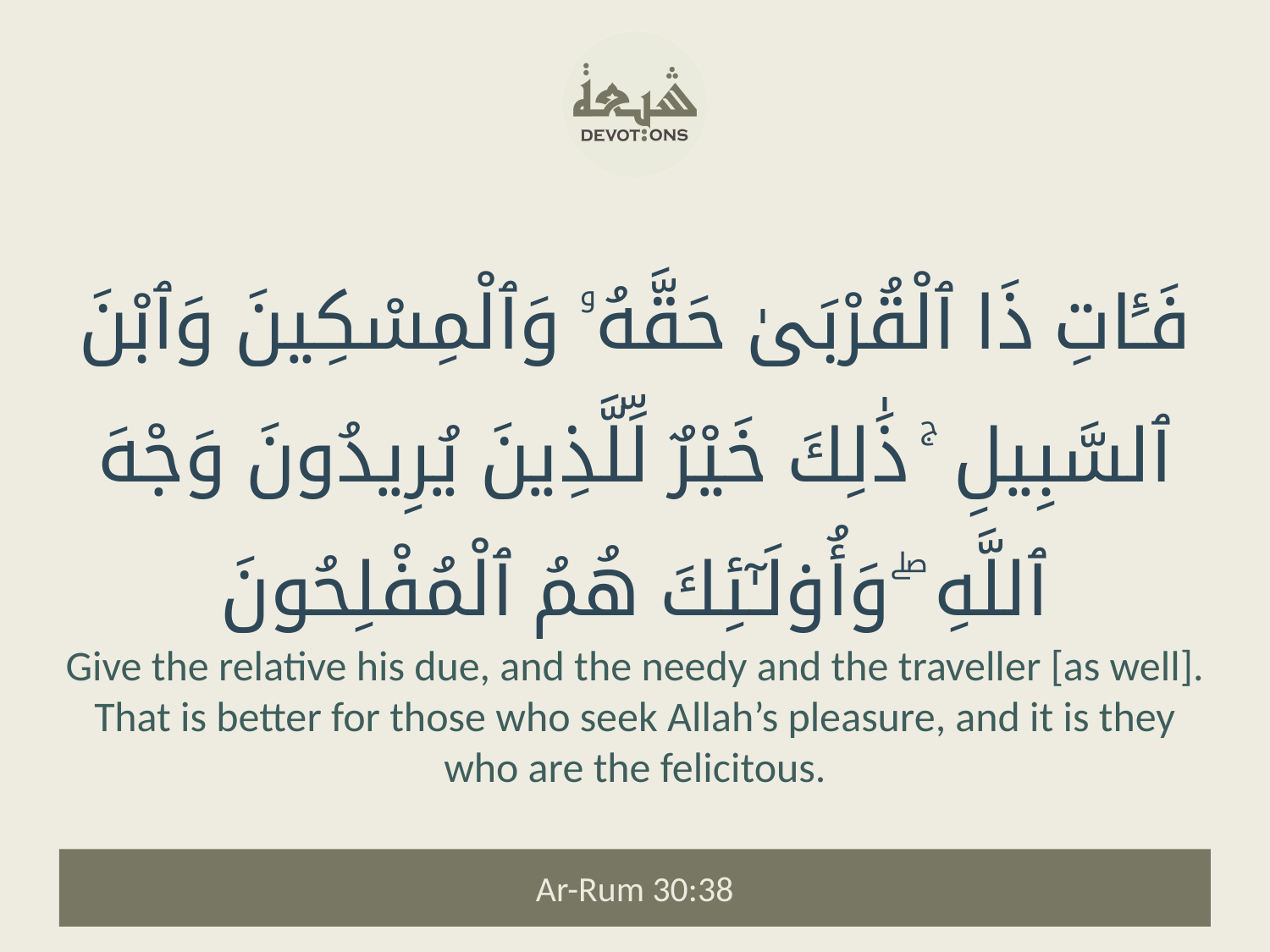

فَـَٔاتِ ذَا ٱلْقُرْبَىٰ حَقَّهُۥ وَٱلْمِسْكِينَ وَٱبْنَ ٱلسَّبِيلِ ۚ ذَٰلِكَ خَيْرٌ لِّلَّذِينَ يُرِيدُونَ وَجْهَ ٱللَّهِ ۖ وَأُو۟لَـٰٓئِكَ هُمُ ٱلْمُفْلِحُونَ
Give the relative his due, and the needy and the traveller [as well]. That is better for those who seek Allah’s pleasure, and it is they who are the felicitous.
Ar-Rum 30:38